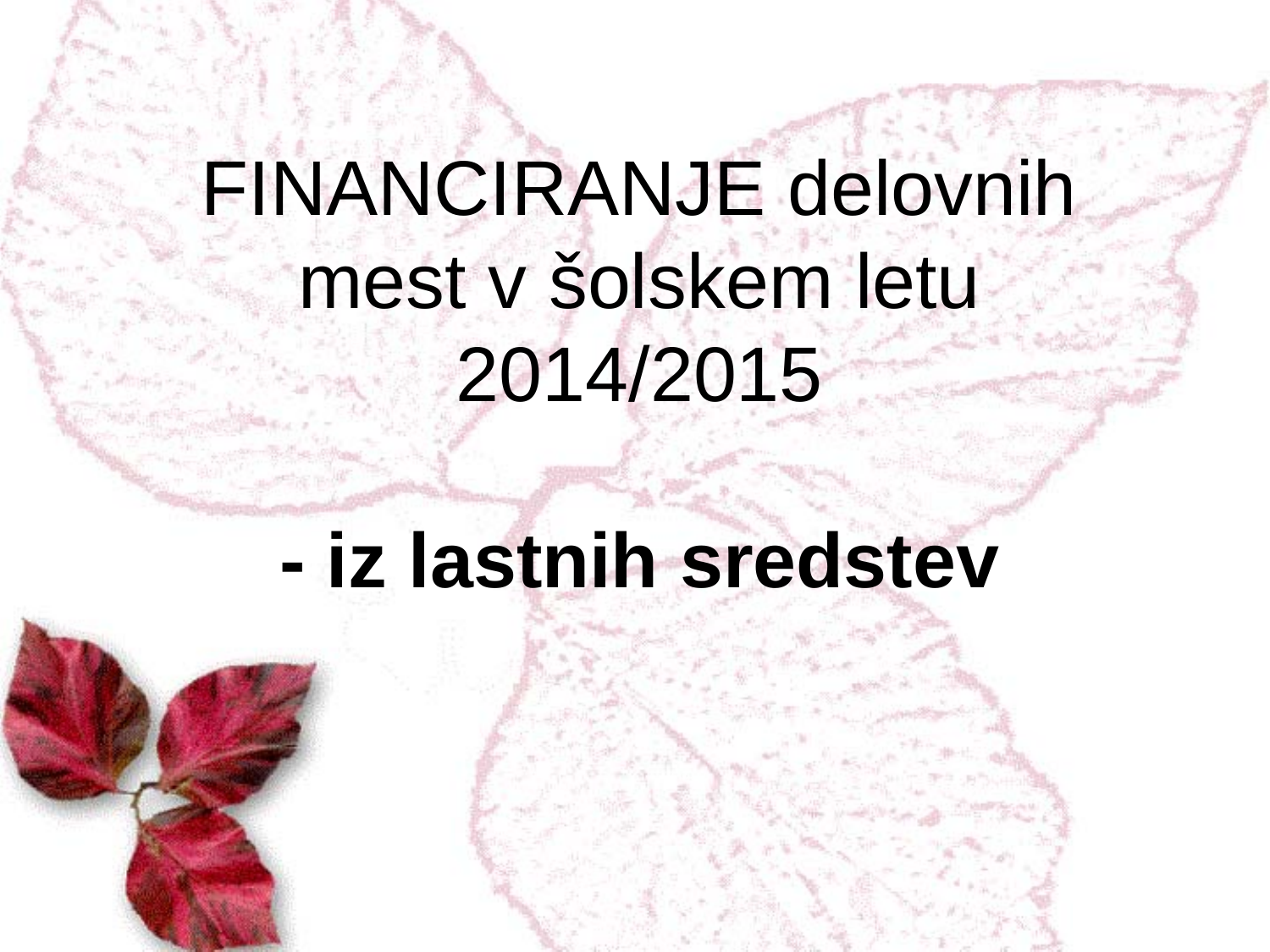

# FINANCIRANJE delovnih mest v šolskem letu 2014/2015 - iz lastnih sredstev